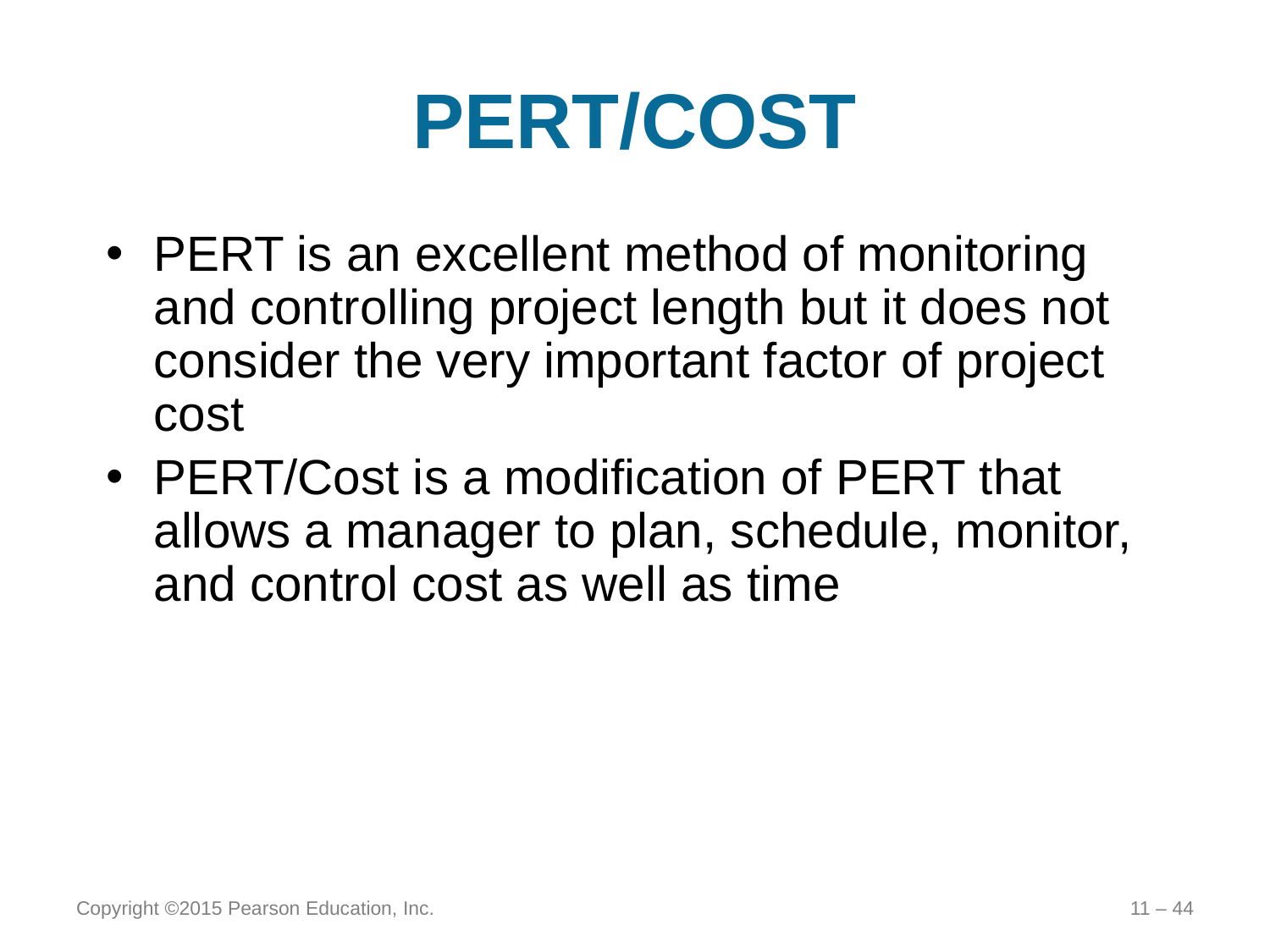

# PERT/COST
PERT is an excellent method of monitoring and controlling project length but it does not consider the very important factor of project cost
PERT/Cost is a modification of PERT that allows a manager to plan, schedule, monitor, and control cost as well as time

Copyright ©2015 Pearson Education, Inc.
11 – 44